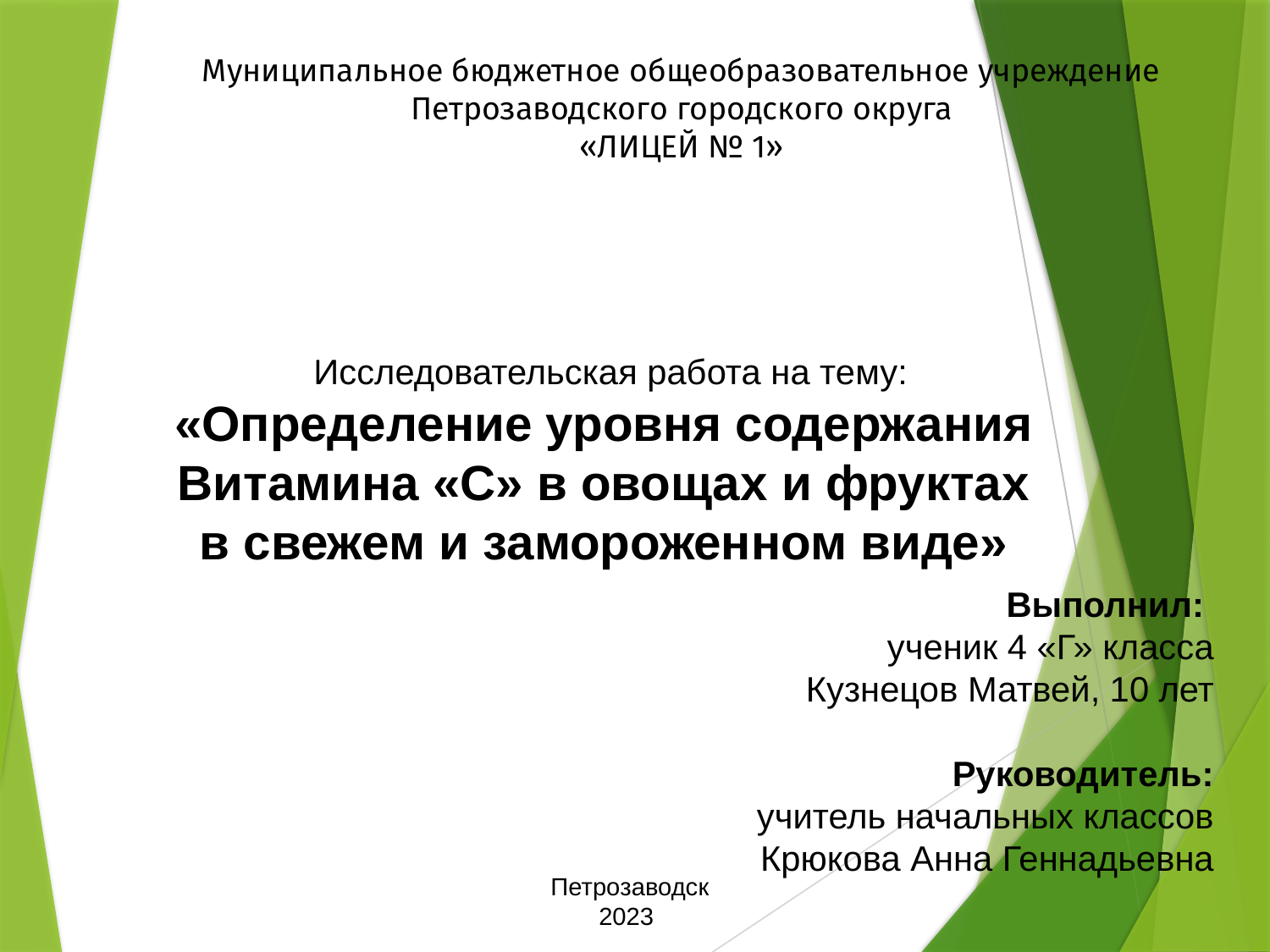

Муниципальное бюджетное общеобразовательное учреждение Петрозаводского городского округа
«ЛИЦЕЙ № 1»
# Исследовательская работа на тему: «Определение уровня содержания Витамина «С» в овощах и фруктах в свежем и замороженном виде»
Выполнил:
ученик 4 «Г» класса
Кузнецов Матвей, 10 лет

Руководитель:
учитель начальных классов
Крюкова Анна Геннадьевна
Петрозаводск
2023